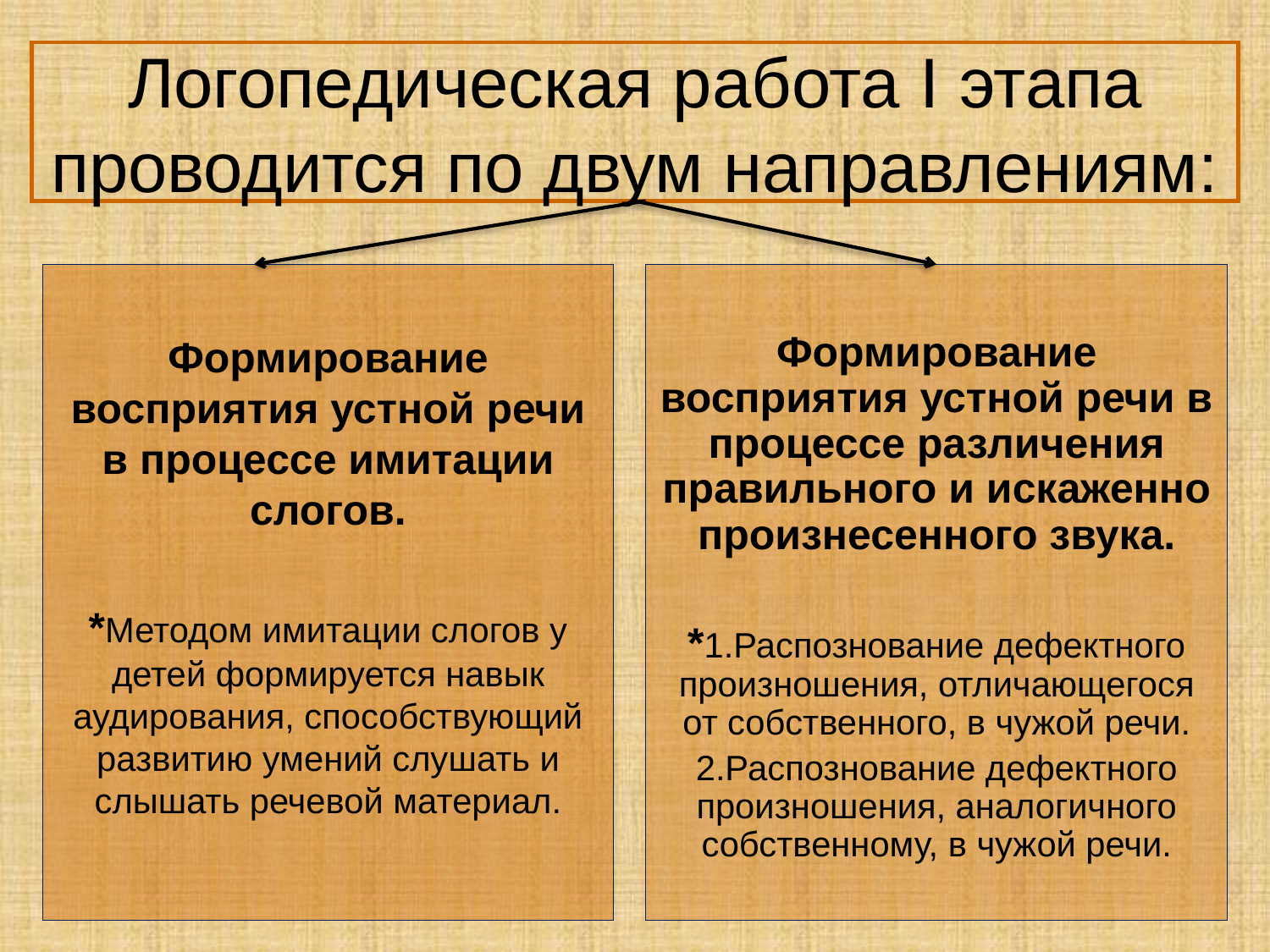

# Логопедическая работа I этапа проводится по двум направлениям:

Формирование восприятия устной речи в процессе имитации слогов.

*Методом имитации слогов у детей формируется навык аудирования, способствующий развитию умений слушать и слышать речевой материал.

Формирование восприятия устной речи в процессе различения правильного и искаженно произнесенного звука.

*1.Распознование дефектного произношения, отличающегося от собственного, в чужой речи.
2.Распознование дефектного произношения, аналогичного собственному, в чужой речи.